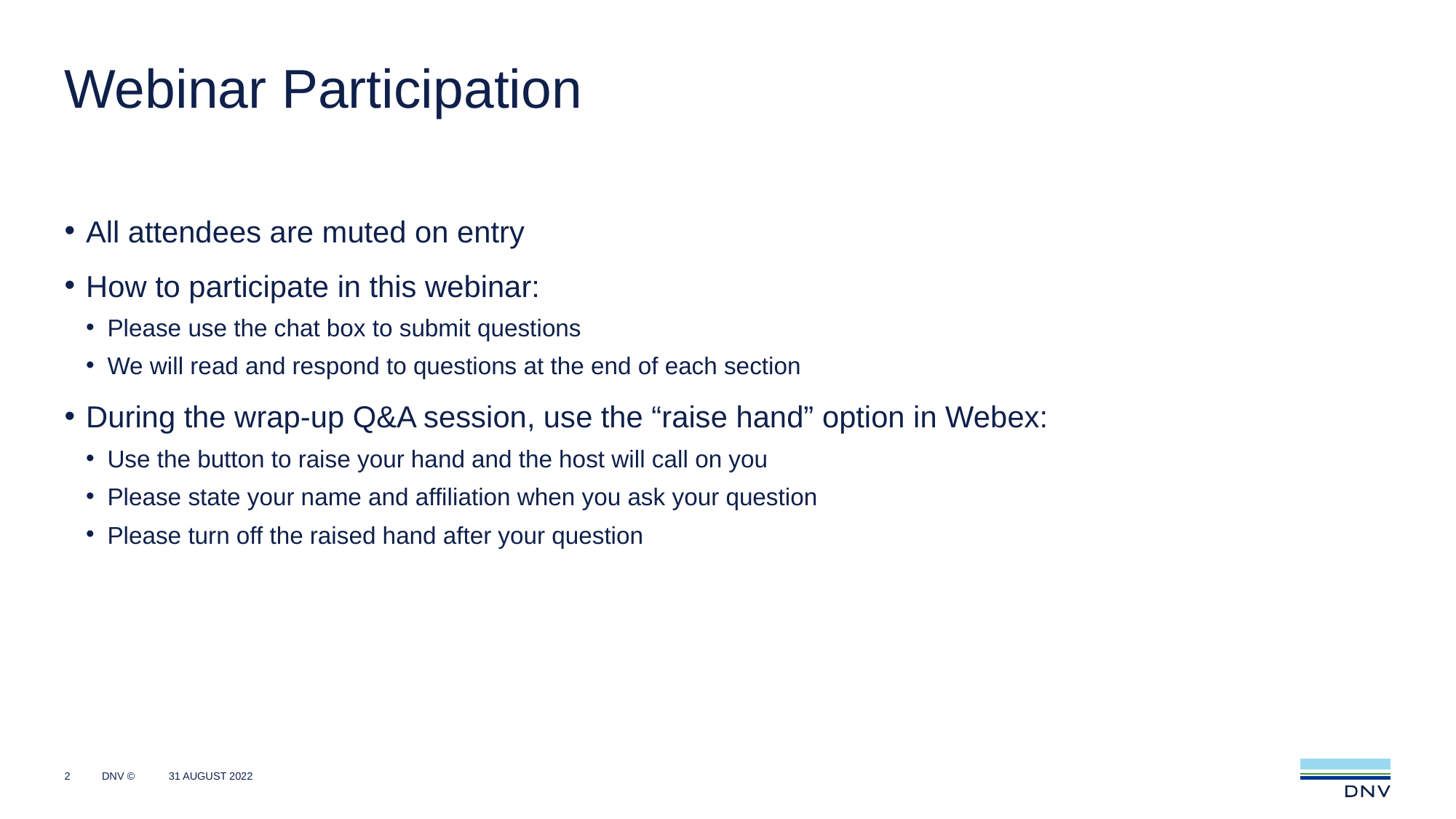

# Webinar Participation
All attendees are muted on entry
How to participate in this webinar:
Please use the chat box to submit questions
We will read and respond to questions at the end of each section
During the wrap-up Q&A session, use the “raise hand” option in Webex:
Use the button to raise your hand and the host will call on you
Please state your name and affiliation when you ask your question
Please turn off the raised hand after your question
2